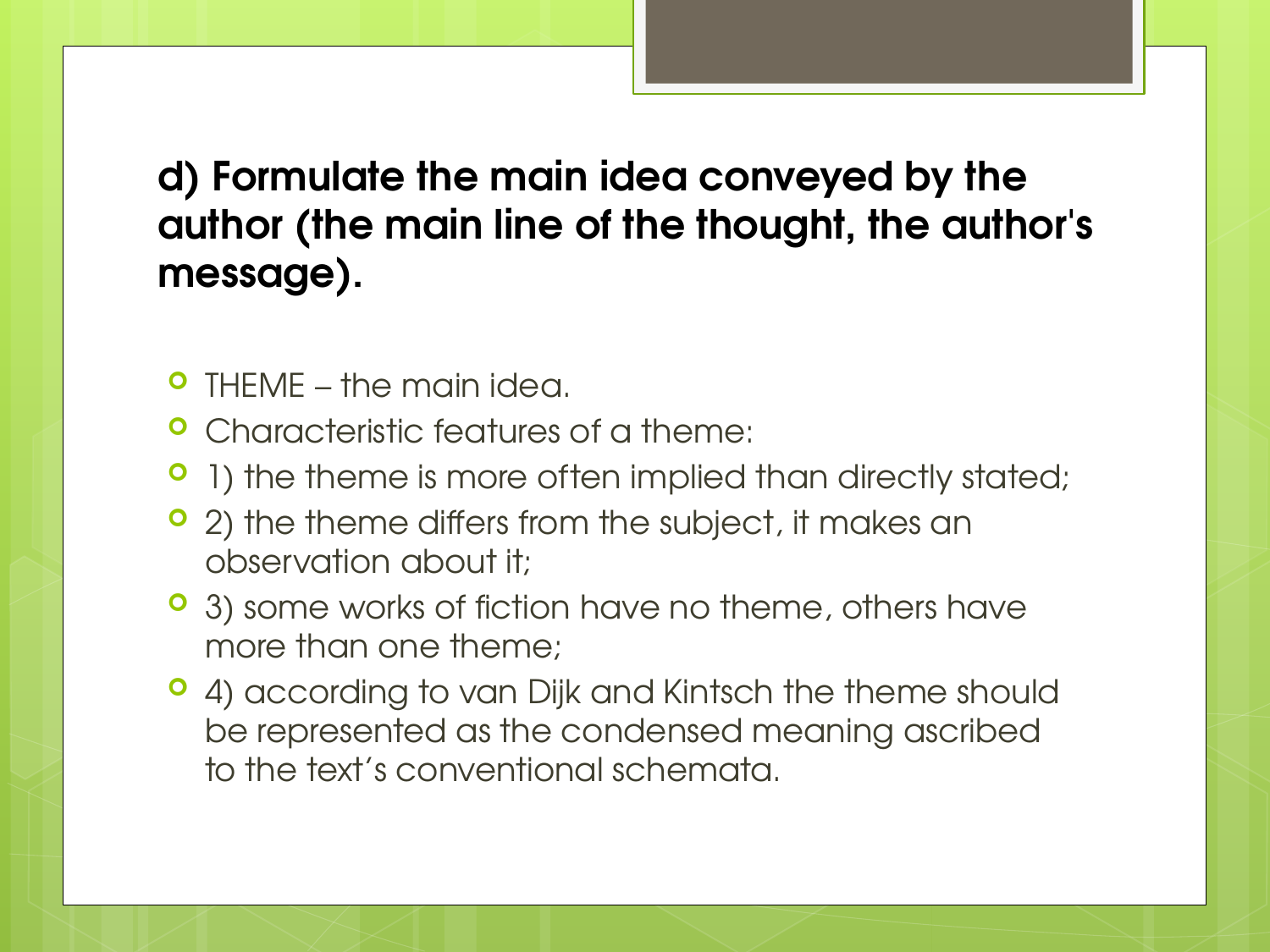

# d) Formulate the main idea conveyed by the author (the main line of the thought, the author's message).

THEME – the main idea.
Characteristic features of a theme:
1) the theme is more often implied than directly stated;
2) the theme differs from the subject, it makes an observation about it;
3) some works of fiction have no theme, others have more than one theme;
4) according to van Dijk and Kintsch the theme should be represented as the condensed meaning ascribed to the text’s conventional schemata.